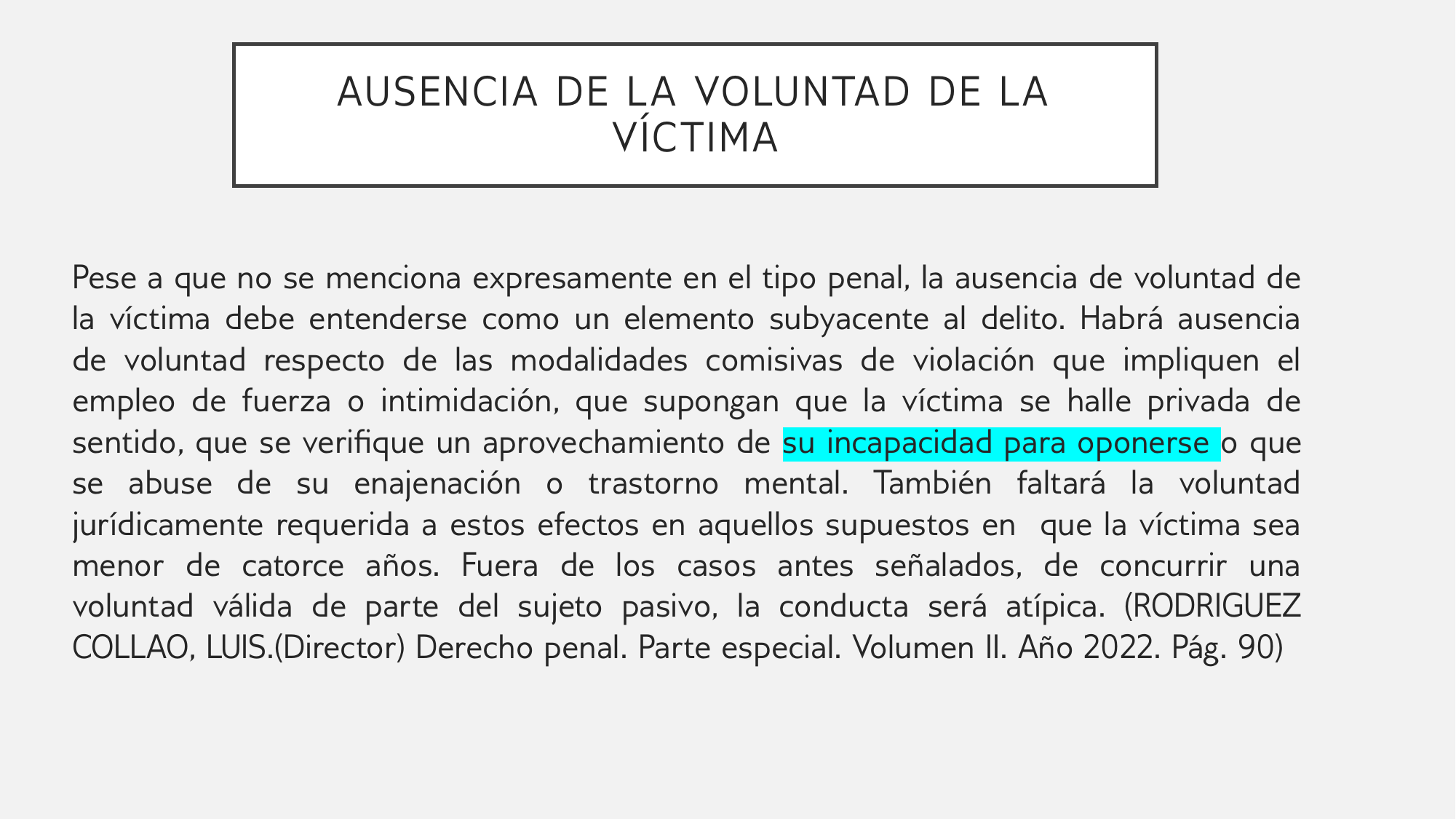

# Ausencia de la voluntad de la víctima
Pese a que no se menciona expresamente en el tipo penal, la ausencia de voluntad de la víctima debe entenderse como un elemento subyacente al delito. Habrá ausencia de voluntad respecto de las modalidades comisivas de violación que impliquen el empleo de fuerza o intimidación, que supongan que la víctima se halle privada de sentido, que se verifique un aprovechamiento de su incapacidad para oponerse o que se abuse de su enajenación o trastorno mental. También faltará la voluntad jurídicamente requerida a estos efectos en aquellos supuestos en  que la víctima sea menor de catorce años. Fuera de los casos antes señalados, de concurrir una voluntad válida de parte del sujeto pasivo, la conducta será atípica. (RODRIGUEZ COLLAO, LUIS.(Director) Derecho penal. Parte especial. Volumen II. Año 2022. Pág. 90)